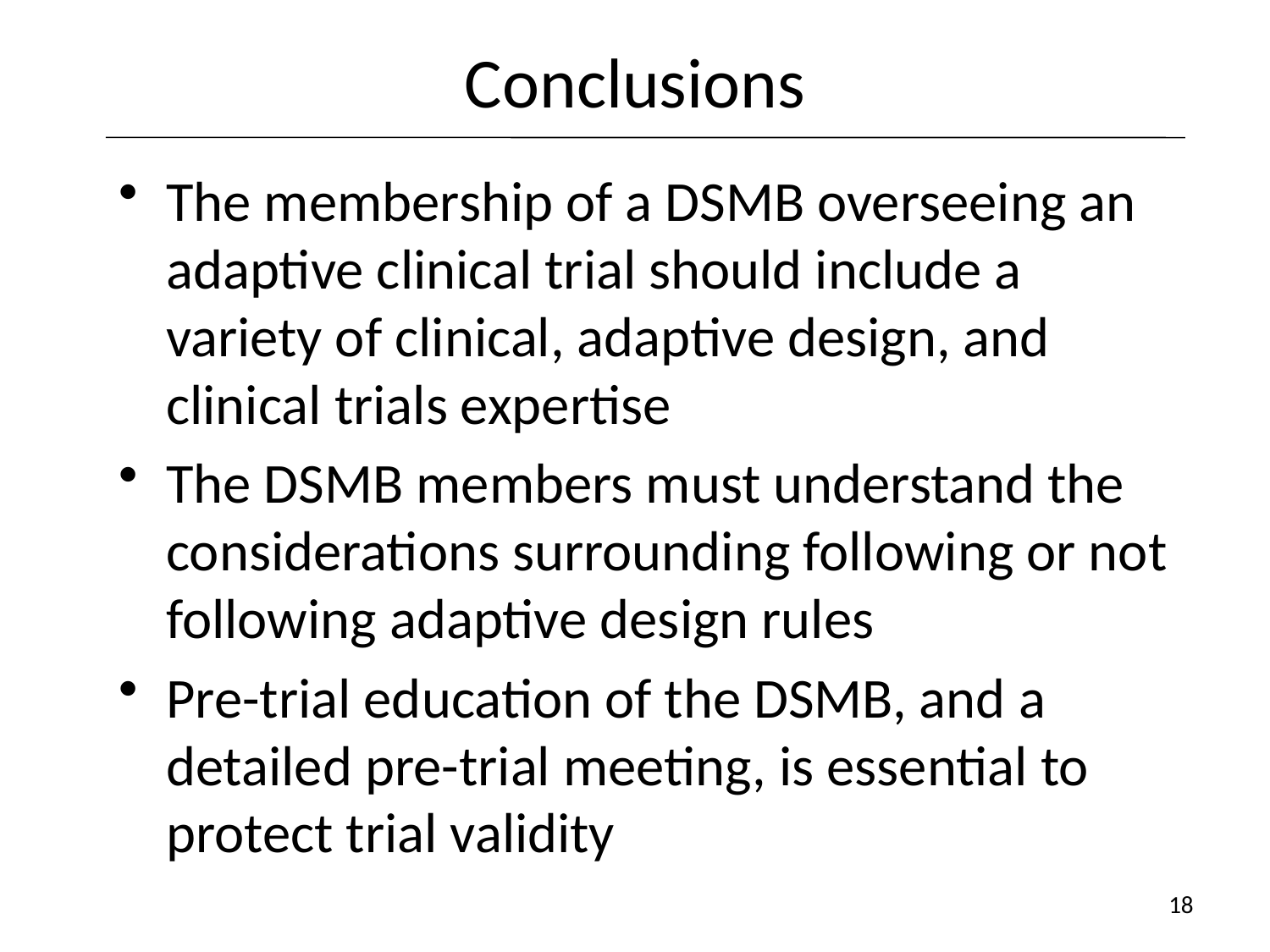

# Conclusions

The membership of a DSMB overseeing an adaptive clinical trial should include a variety of clinical, adaptive design, and clinical trials expertise
The DSMB members must understand the considerations surrounding following or not following adaptive design rules
Pre-trial education of the DSMB, and a detailed pre-trial meeting, is essential to protect trial validity
18